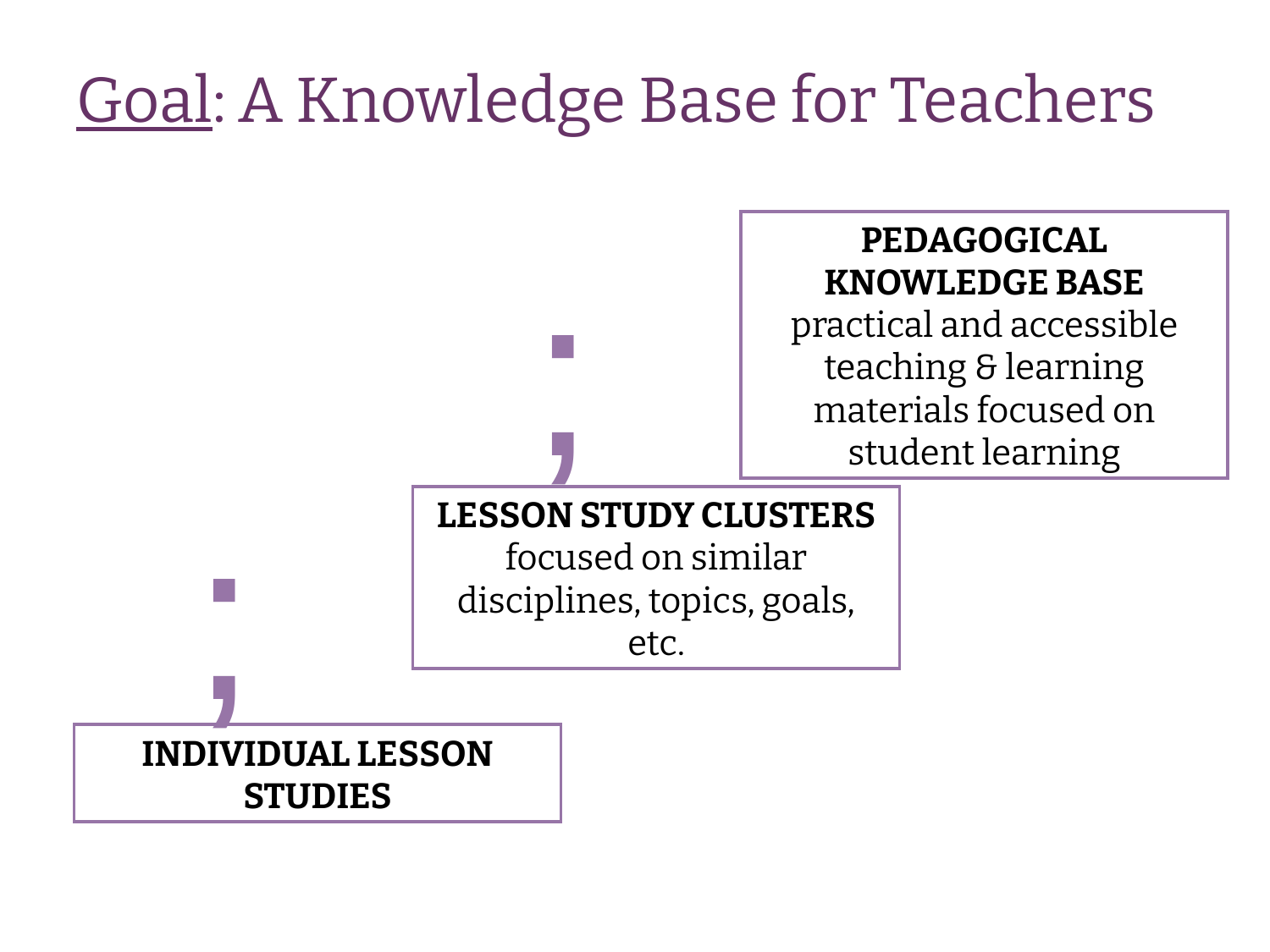

# Goal: A Knowledge Base for Teachers
PEDAGOGICAL KNOWLEDGE BASE
practical and accessible teaching & learning materials focused on student learning
;
;
LESSON STUDY CLUSTERS
focused on similar disciplines, topics, goals, etc.
INDIVIDUAL LESSON STUDIES